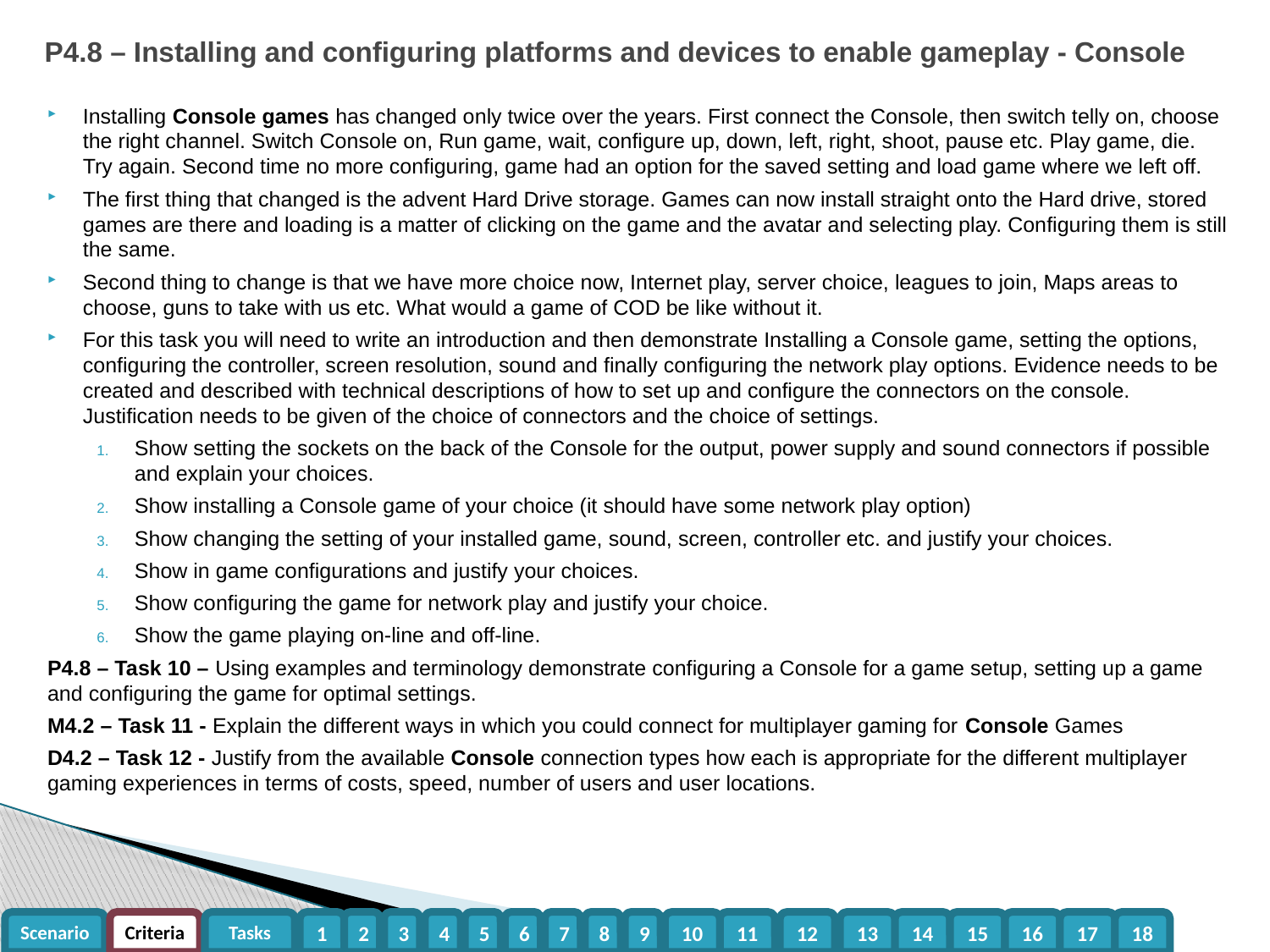

# P4.8 – Installing and configuring platforms and devices to enable gameplay - Console
Installing Console games has changed only twice over the years. First connect the Console, then switch telly on, choose the right channel. Switch Console on, Run game, wait, configure up, down, left, right, shoot, pause etc. Play game, die. Try again. Second time no more configuring, game had an option for the saved setting and load game where we left off.
The first thing that changed is the advent Hard Drive storage. Games can now install straight onto the Hard drive, stored games are there and loading is a matter of clicking on the game and the avatar and selecting play. Configuring them is still the same.
Second thing to change is that we have more choice now, Internet play, server choice, leagues to join, Maps areas to choose, guns to take with us etc. What would a game of COD be like without it.
For this task you will need to write an introduction and then demonstrate Installing a Console game, setting the options, configuring the controller, screen resolution, sound and finally configuring the network play options. Evidence needs to be created and described with technical descriptions of how to set up and configure the connectors on the console. Justification needs to be given of the choice of connectors and the choice of settings.
Show setting the sockets on the back of the Console for the output, power supply and sound connectors if possible and explain your choices.
Show installing a Console game of your choice (it should have some network play option)
Show changing the setting of your installed game, sound, screen, controller etc. and justify your choices.
Show in game configurations and justify your choices.
Show configuring the game for network play and justify your choice.
Show the game playing on-line and off-line.
P4.8 – Task 10 – Using examples and terminology demonstrate configuring a Console for a game setup, setting up a game and configuring the game for optimal settings.
M4.2 – Task 11 - Explain the different ways in which you could connect for multiplayer gaming for Console Games
D4.2 – Task 12 - Justify from the available Console connection types how each is appropriate for the different multiplayer gaming experiences in terms of costs, speed, number of users and user locations.